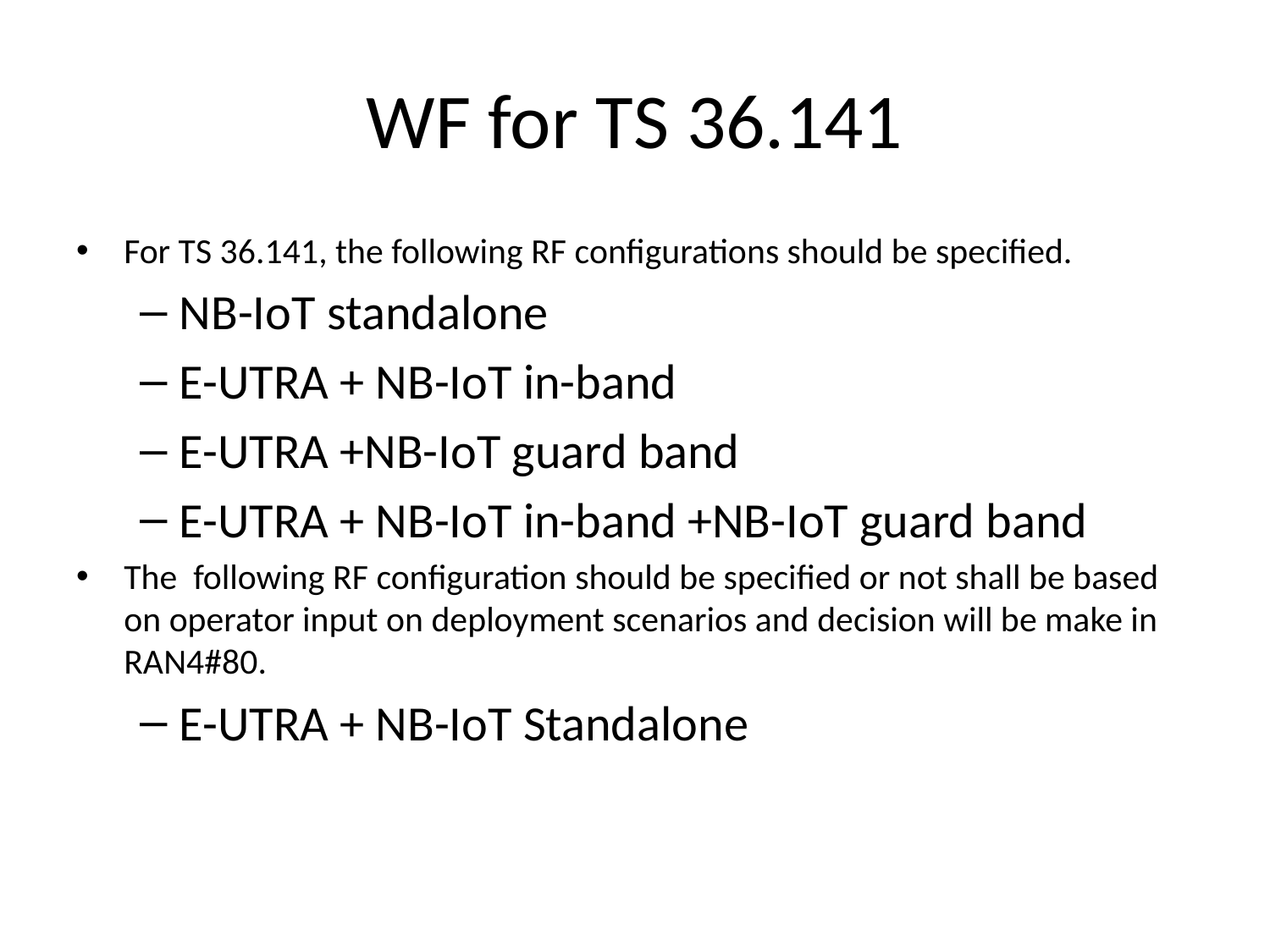

# WF for TS 36.141
For TS 36.141, the following RF configurations should be specified.
NB-IoT standalone
E-UTRA + NB-IoT in-band
E-UTRA +NB-IoT guard band
E-UTRA + NB-IoT in-band +NB-IoT guard band
The  following RF configuration should be specified or not shall be based on operator input on deployment scenarios and decision will be make in RAN4#80.
E-UTRA + NB-IoT Standalone